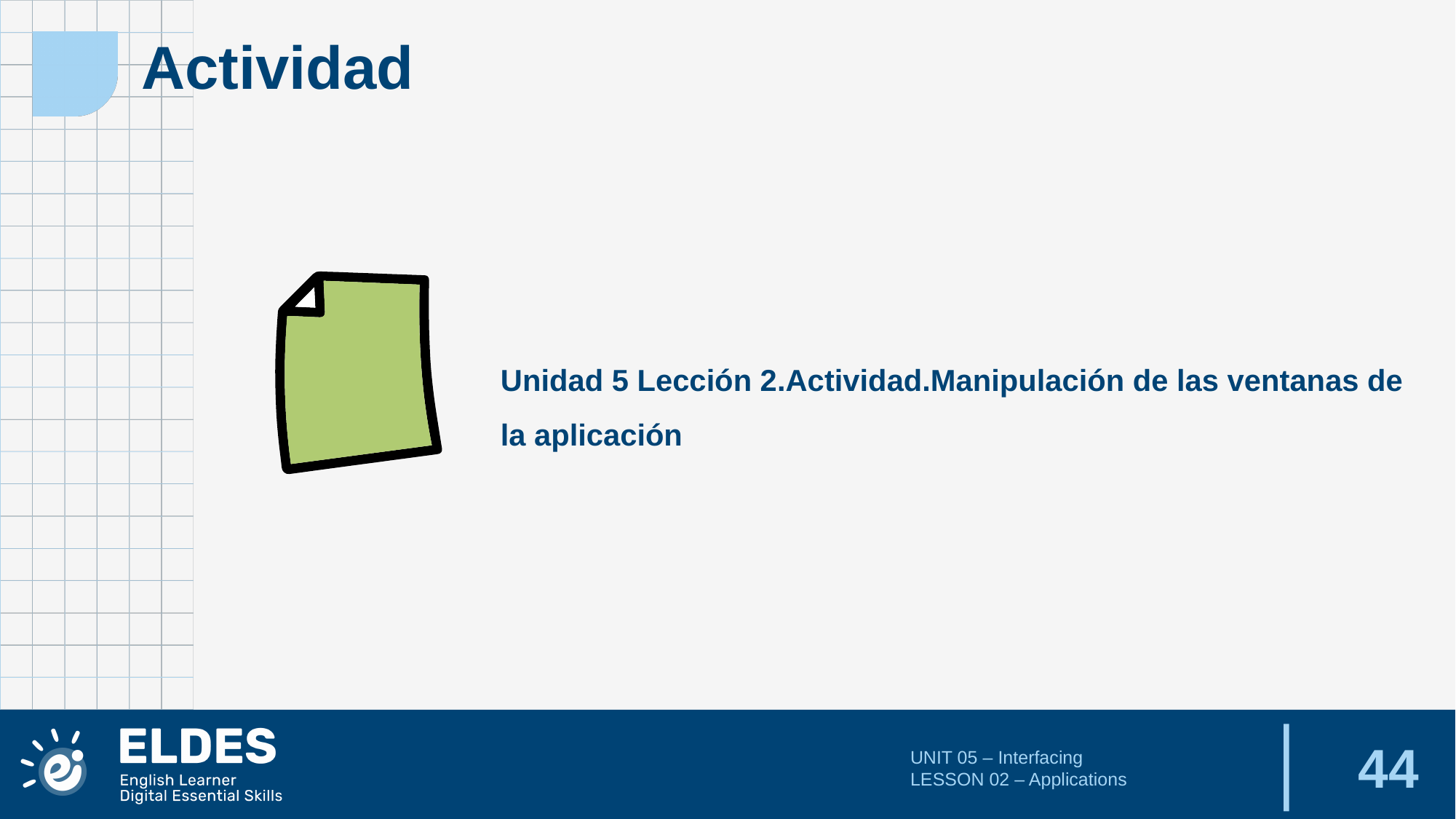

Actividad

Unidad 5 Lección 2.Actividad.Manipulación de las ventanas de la aplicación
44
UNIT 05 – Interfacing
LESSON 02 – Applications